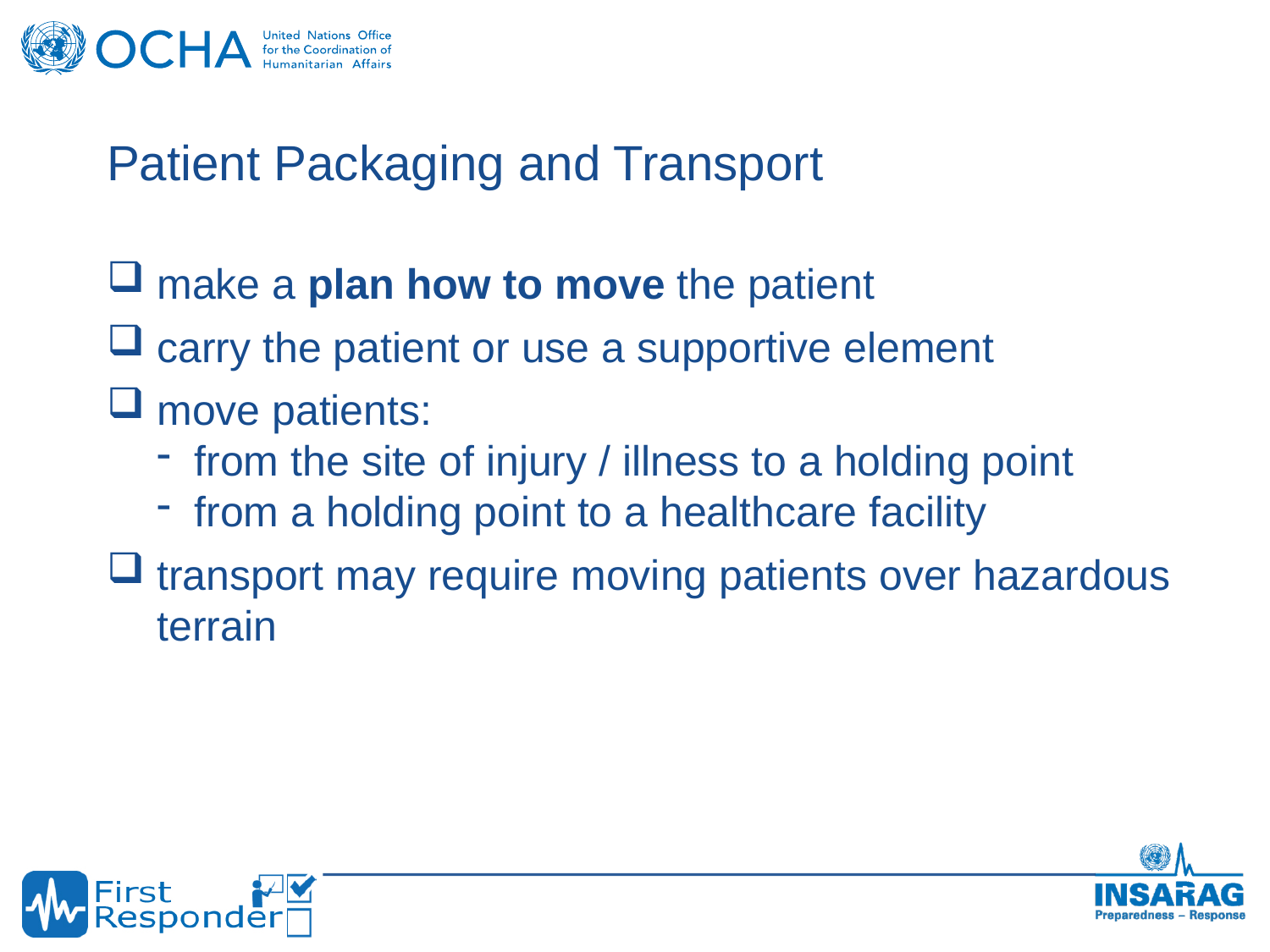

Patient Packaging and Transport
make a plan how to move the patient
carry the patient or use a supportive element
move patients:
from the site of injury / illness to a holding point
from a holding point to a healthcare facility
transport may require moving patients over hazardous terrain